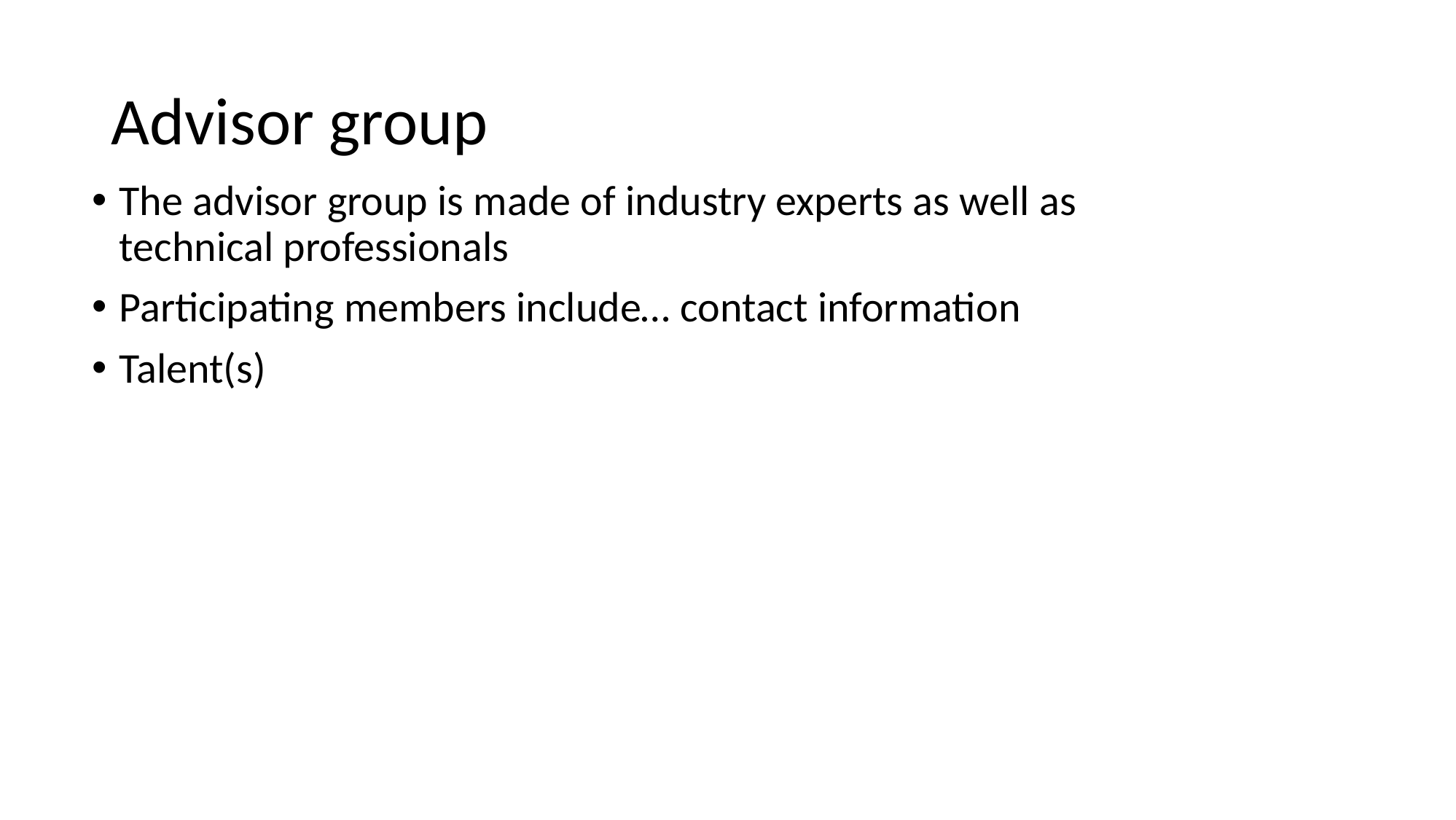

# Advisor group
The advisor group is made of industry experts as well as technical professionals
Participating members include… contact information
Talent(s)